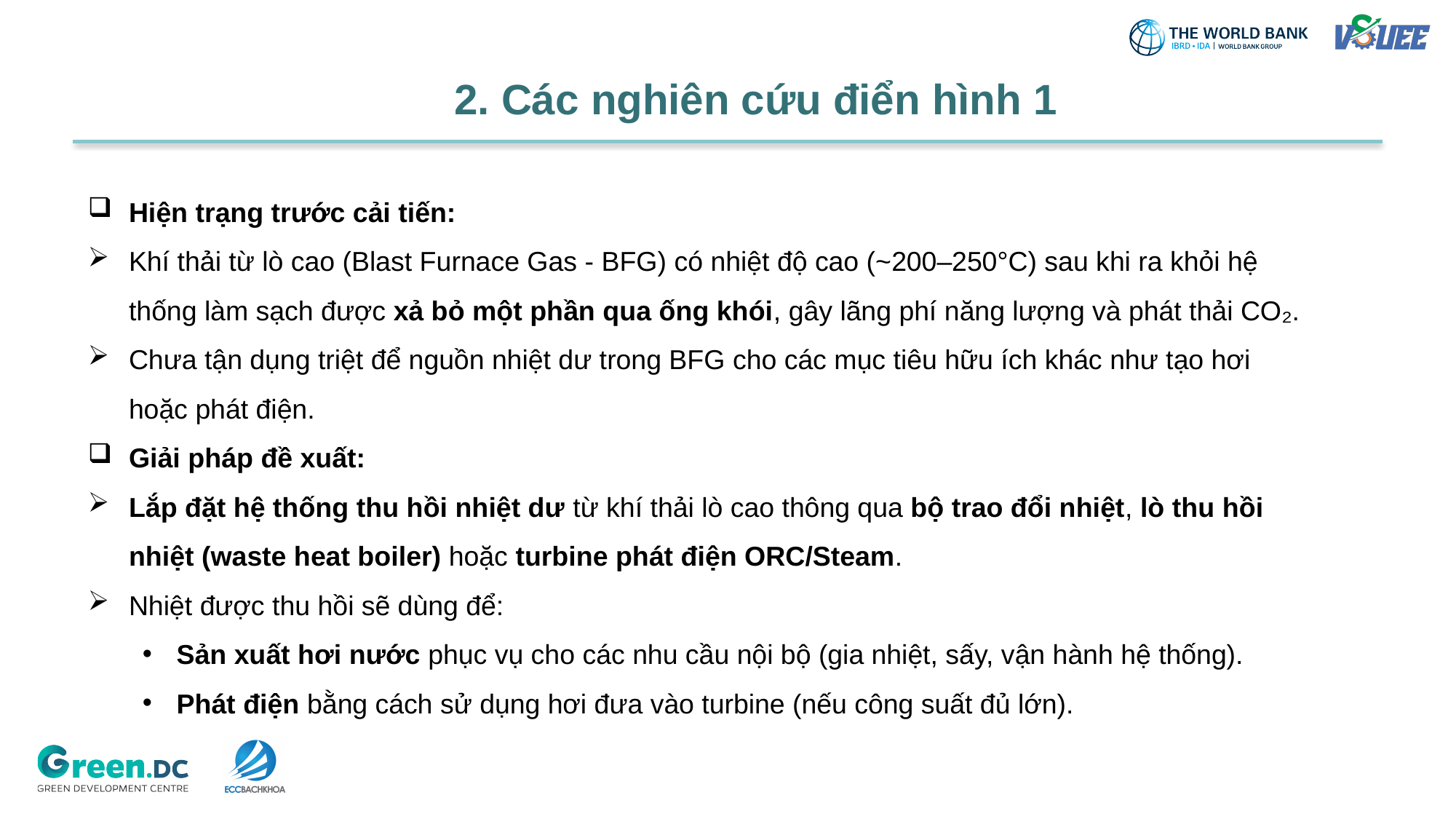

2. Các nghiên cứu điển hình 1
Hiện trạng trước cải tiến:
Khí thải từ lò cao (Blast Furnace Gas - BFG) có nhiệt độ cao (~200–250°C) sau khi ra khỏi hệ thống làm sạch được xả bỏ một phần qua ống khói, gây lãng phí năng lượng và phát thải CO₂.
Chưa tận dụng triệt để nguồn nhiệt dư trong BFG cho các mục tiêu hữu ích khác như tạo hơi hoặc phát điện.
Giải pháp đề xuất:
Lắp đặt hệ thống thu hồi nhiệt dư từ khí thải lò cao thông qua bộ trao đổi nhiệt, lò thu hồi nhiệt (waste heat boiler) hoặc turbine phát điện ORC/Steam.
Nhiệt được thu hồi sẽ dùng để:
Sản xuất hơi nước phục vụ cho các nhu cầu nội bộ (gia nhiệt, sấy, vận hành hệ thống).
Phát điện bằng cách sử dụng hơi đưa vào turbine (nếu công suất đủ lớn).